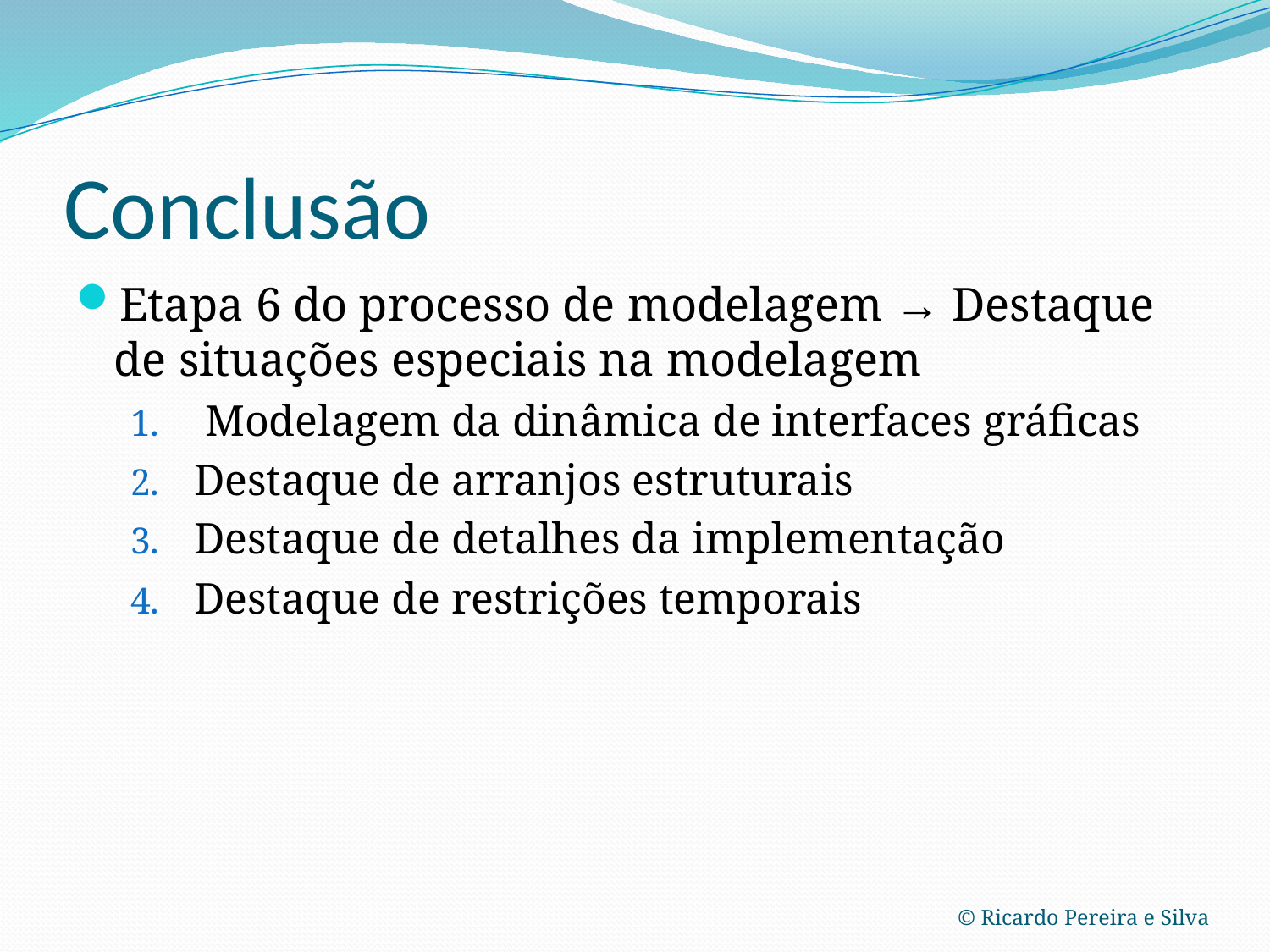

# Conclusão
Etapa 6 do processo de modelagem → Destaque de situações especiais na modelagem
 Modelagem da dinâmica de interfaces gráficas
Destaque de arranjos estruturais
Destaque de detalhes da implementação
Destaque de restrições temporais
© Ricardo Pereira e Silva